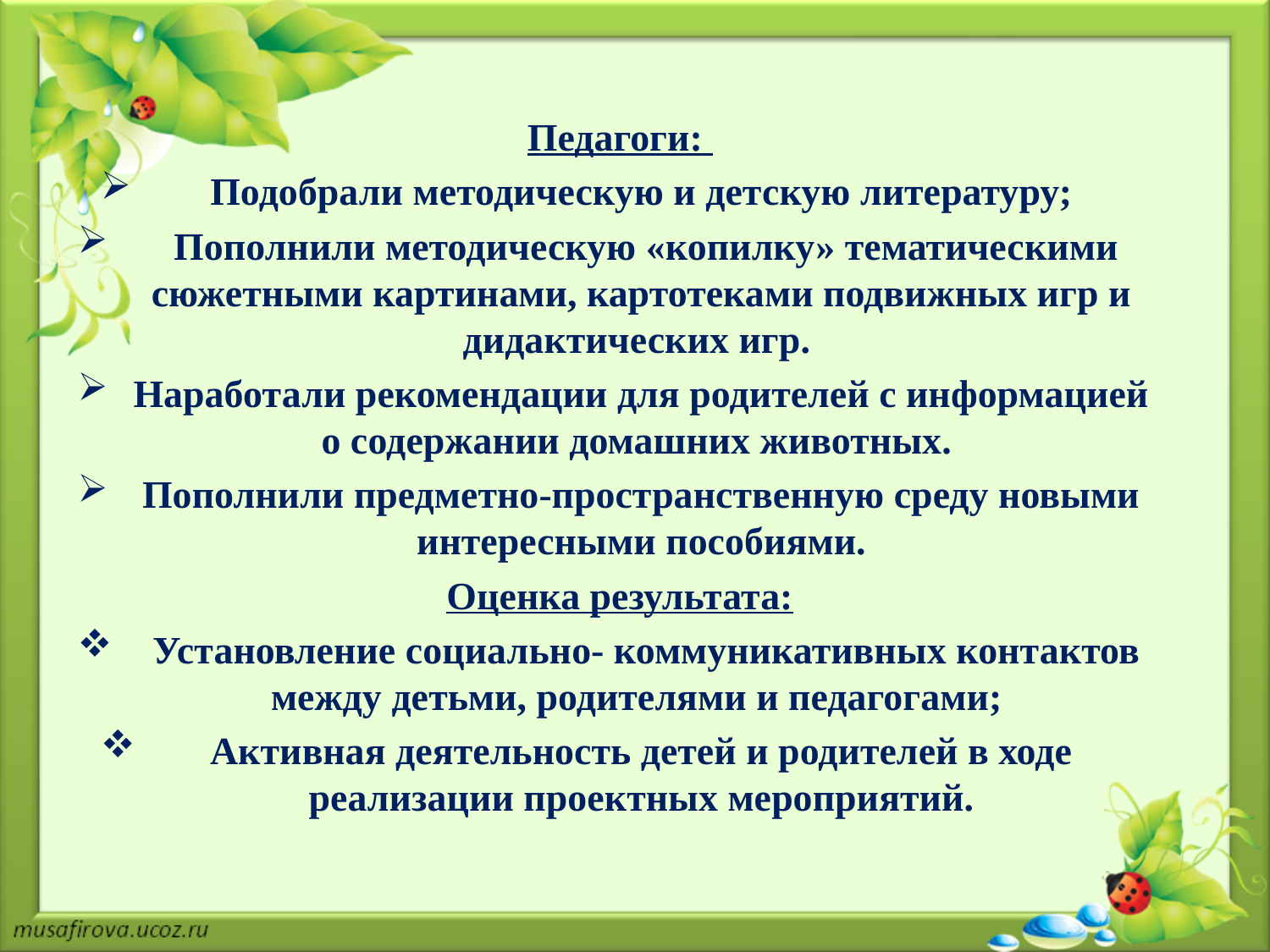

#
Педагоги:
Подобрали методическую и детскую литературу;
 Пополнили методическую «копилку» тематическими сюжетными картинами, картотеками подвижных игр и дидактических игр.
Наработали рекомендации для родителей с информацией о содержании домашних животных.
Пополнили предметно-пространственную среду новыми интересными пособиями.
Оценка результата:
 Установление социально- коммуникативных контактов между детьми, родителями и педагогами;
Активная деятельность детей и родителей в ходе реализации проектных мероприятий.